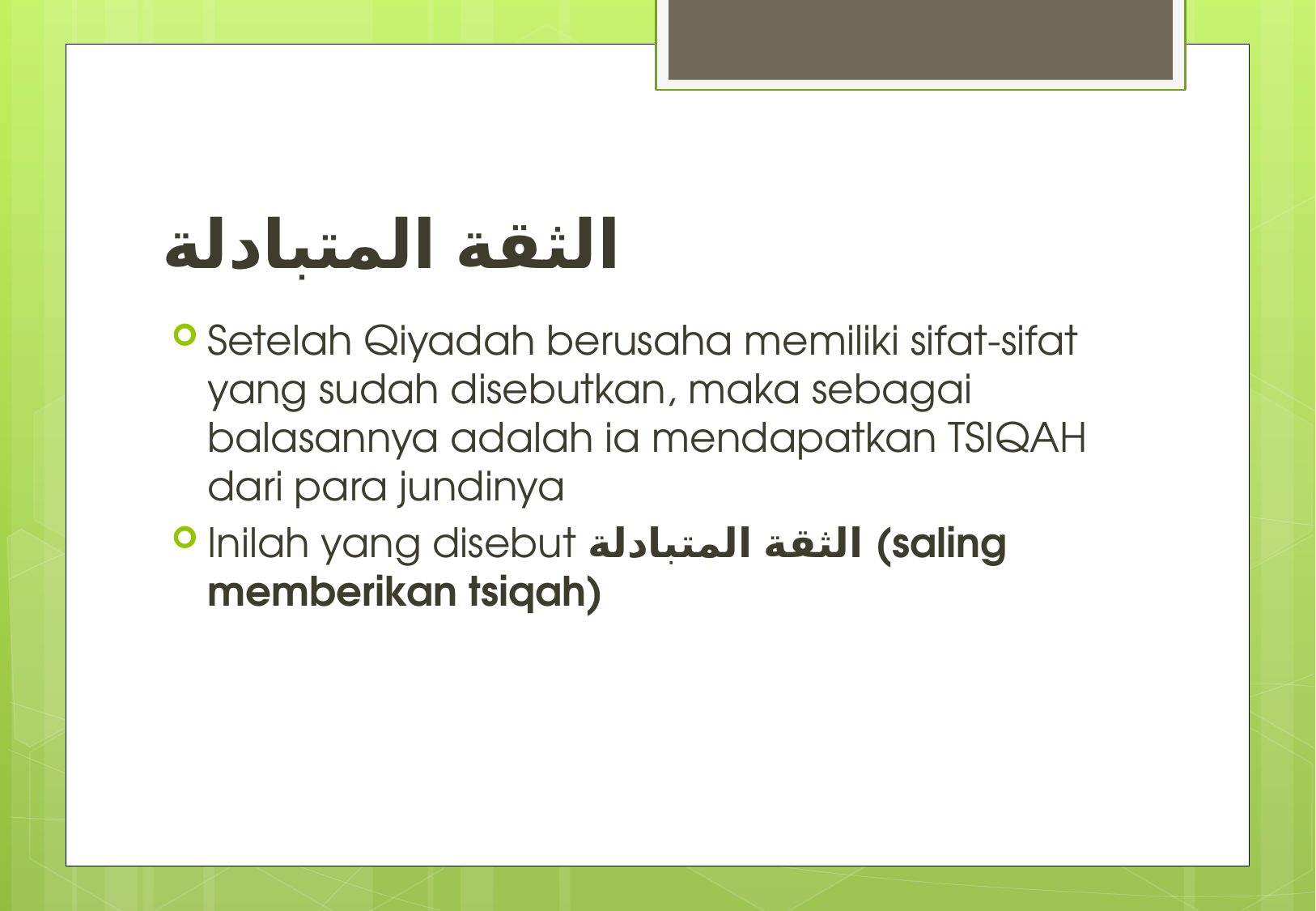

# الثقة المتبادلة
Setelah Qiyadah berusaha memiliki sifat-sifat yang sudah disebutkan, maka sebagai balasannya adalah ia mendapatkan TSIQAH dari para jundinya
Inilah yang disebut الثقة المتبادلة (saling memberikan tsiqah)